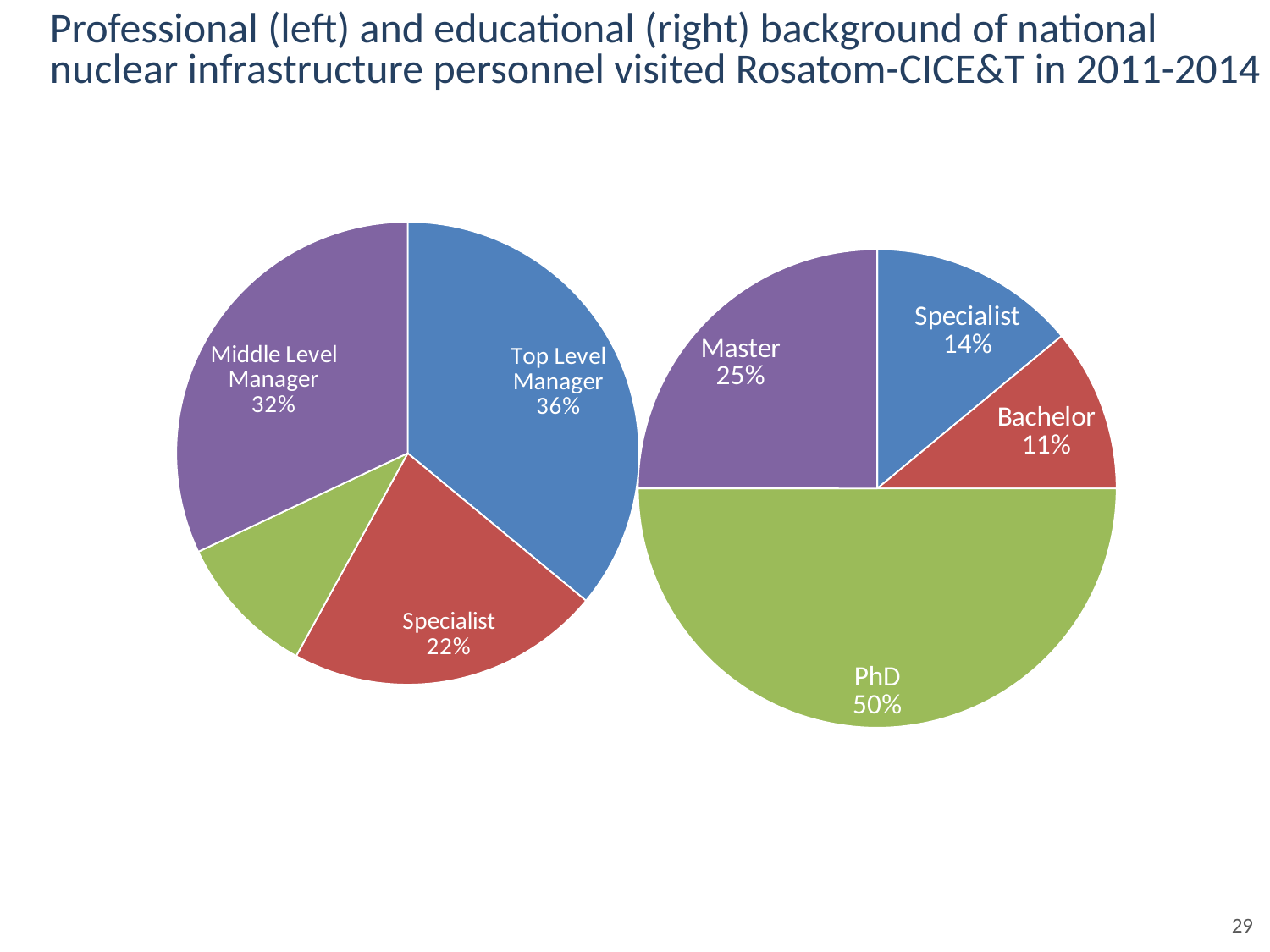

# Professional (left) and educational (right) background of national nuclear infrastructure personnel visited Rosatom-CICE&T in 2011-2014

### Chart

| Category | Столбец1 |
|---|---|
| Top Level Manager | 0.36 |
| Specialist | 0.22 |
| Low Level Manager | 0.1 |
| Middle Level Manager | 0.32 |

### Chart

| Category | Столбец1 |
|---|---|
| Specialist | 0.14 |
| Bachelor | 0.11 |
| PhD | 0.5 |
| Master | 0.25 |
29
© ROSATOM-CICE&T